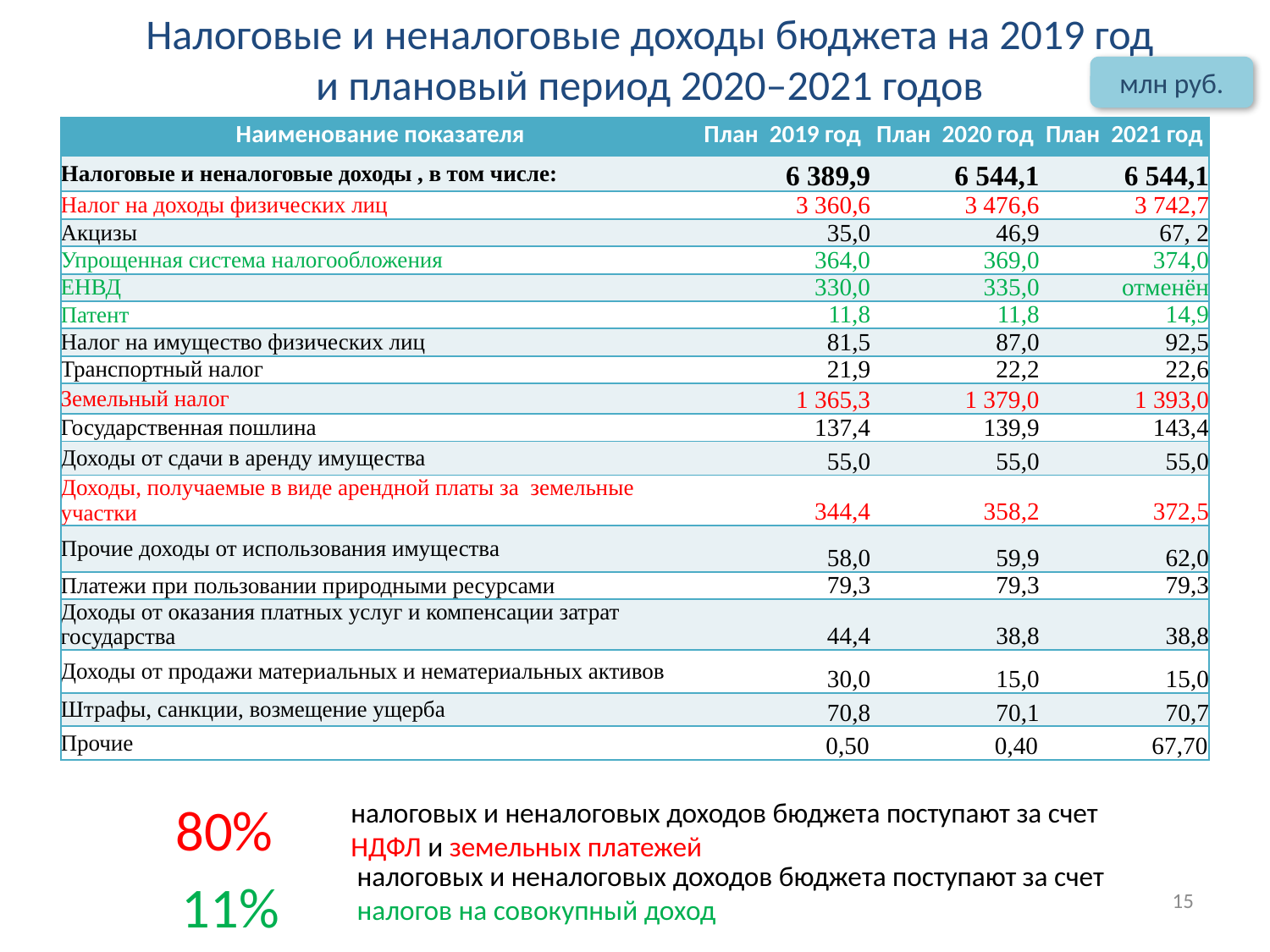

# Налоговые и неналоговые доходы бюджета на 2019 год и плановый период 2020–2021 годов
млн руб.
| Наименование показателя | План 2019 год | План 2020 год | План 2021 год |
| --- | --- | --- | --- |
| Налоговые и неналоговые доходы , в том числе: | 6 389,9 | 6 544,1 | 6 544,1 |
| Налог на доходы физических лиц | 3 360,6 | 3 476,6 | 3 742,7 |
| Акцизы | 35,0 | 46,9 | 67, 2 |
| Упрощенная система налогообложения | 364,0 | 369,0 | 374,0 |
| ЕНВД | 330,0 | 335,0 | отменён |
| Патент | 11,8 | 11,8 | 14,9 |
| Налог на имущество физических лиц | 81,5 | 87,0 | 92,5 |
| Транспортный налог | 21,9 | 22,2 | 22,6 |
| Земельный налог | 1 365,3 | 1 379,0 | 1 393,0 |
| Государственная пошлина | 137,4 | 139,9 | 143,4 |
| Доходы от сдачи в аренду имущества | 55,0 | 55,0 | 55,0 |
| Доходы, получаемые в виде арендной платы за земельные участки | 344,4 | 358,2 | 372,5 |
| Прочие доходы от использования имущества | 58,0 | 59,9 | 62,0 |
| Платежи при пользовании природными ресурсами | 79,3 | 79,3 | 79,3 |
| Доходы от оказания платных услуг и компенсации затрат государства | 44,4 | 38,8 | 38,8 |
| Доходы от продажи материальных и нематериальных активов | 30,0 | 15,0 | 15,0 |
| Штрафы, санкции, возмещение ущерба | 70,8 | 70,1 | 70,7 |
| Прочие | 0,50 | 0,40 | 67,70 |
80%
налоговых и неналоговых доходов бюджета поступают за счет НДФЛ и земельных платежей
11%
налоговых и неналоговых доходов бюджета поступают за счет налогов на совокупный доход
15